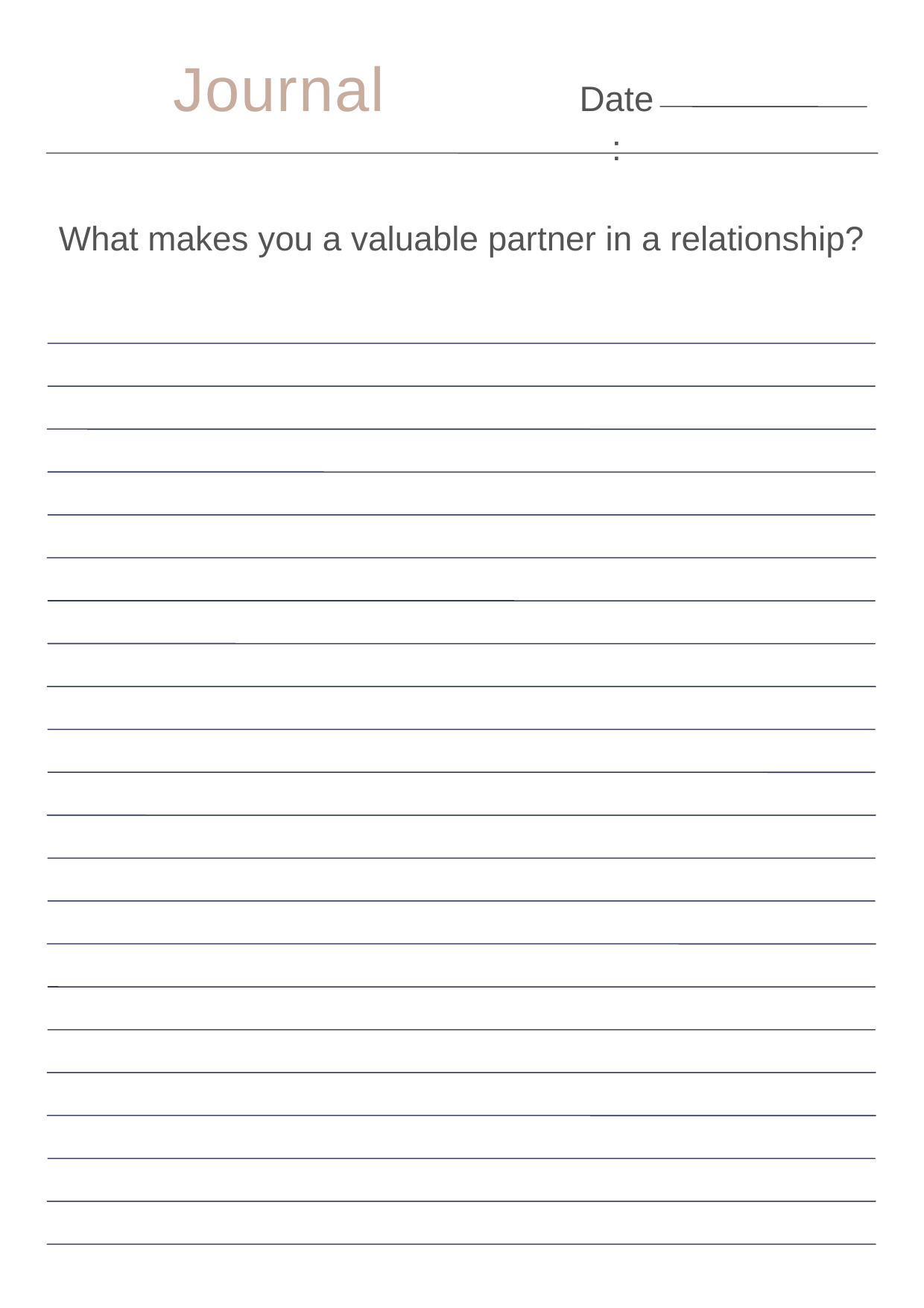

Journal
Date:

What makes you a valuable partner in a relationship?